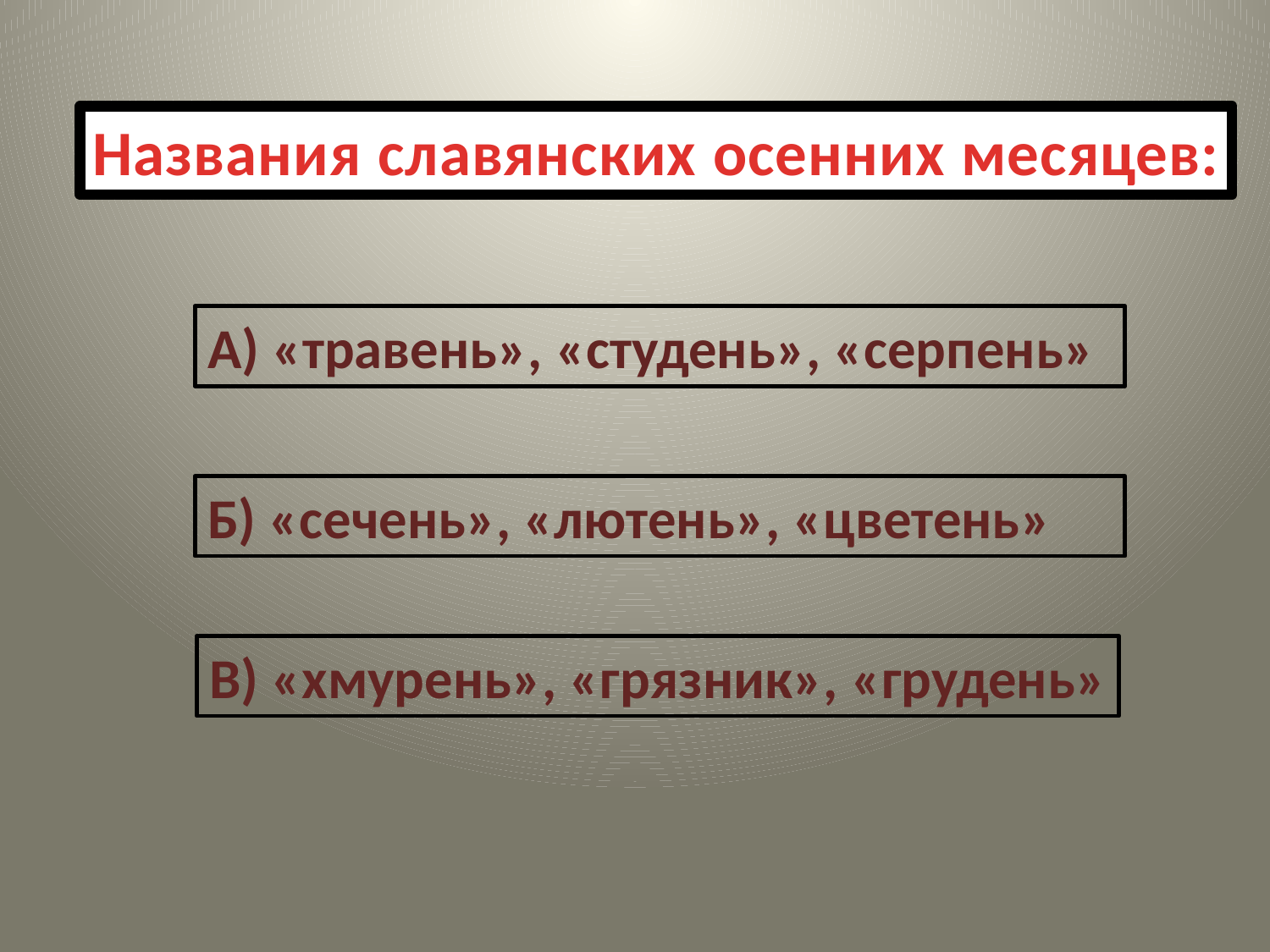

Названия славянских осенних месяцев:
А) «травень», «студень», «серпень»
Б) «сечень», «лютень», «цветень»
В) «хмурень», «грязник», «грудень»